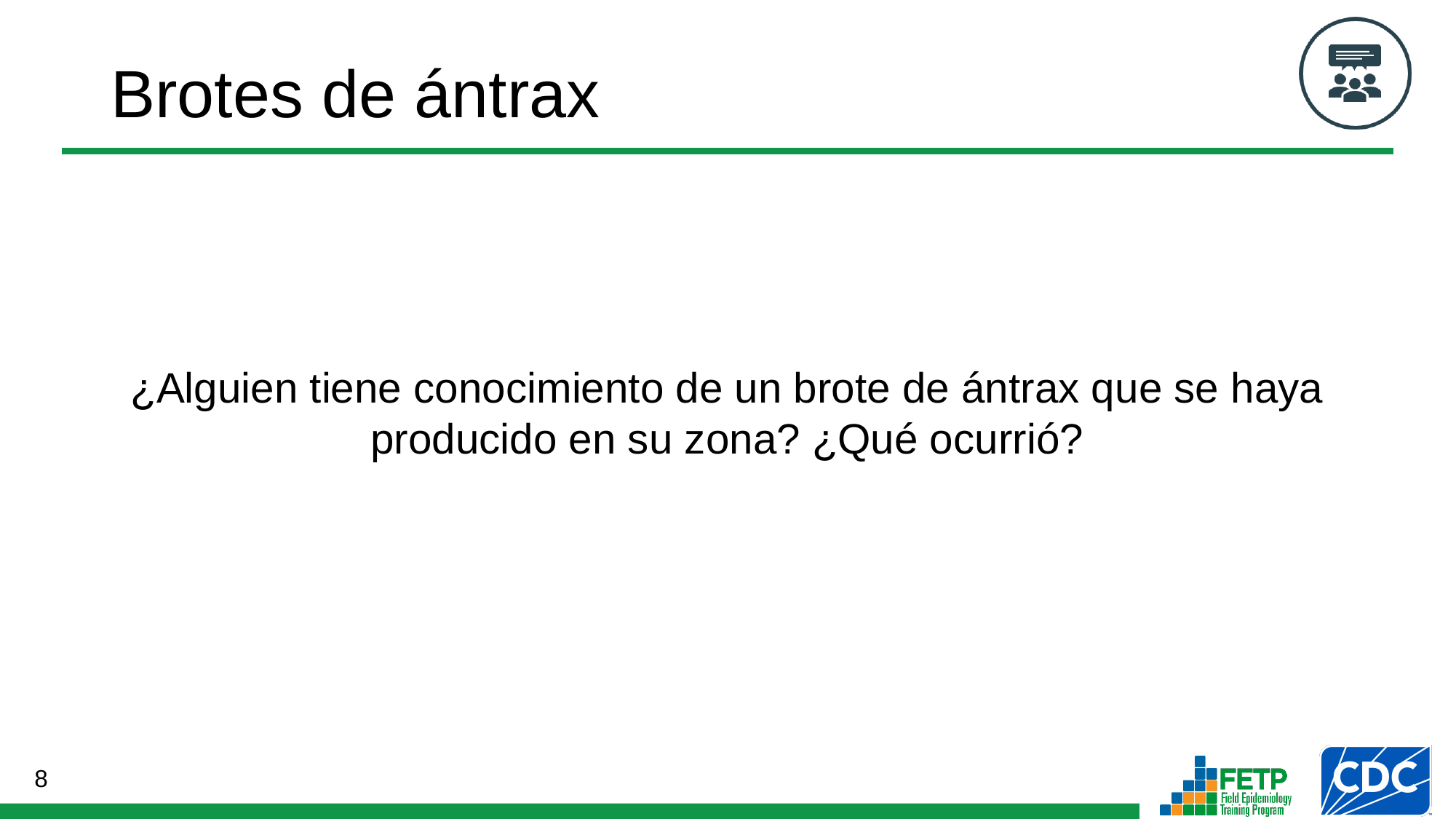

# Brotes de ántrax
¿Alguien tiene conocimiento de un brote de ántrax que se haya producido en su zona? ¿Qué ocurrió?